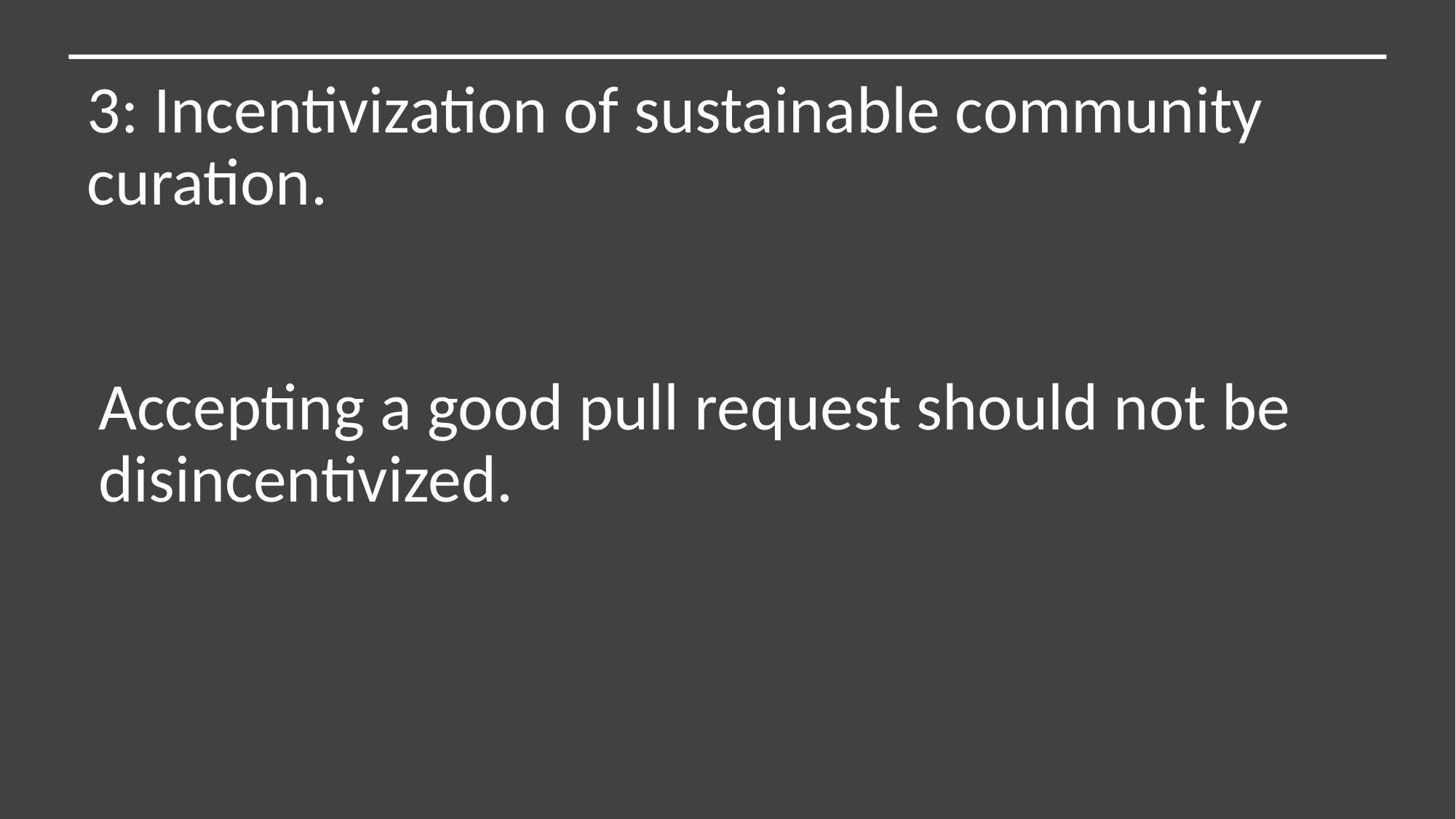

3: Incentivization of sustainable community curation.
# Accepting a good pull request should not be disincentivized.